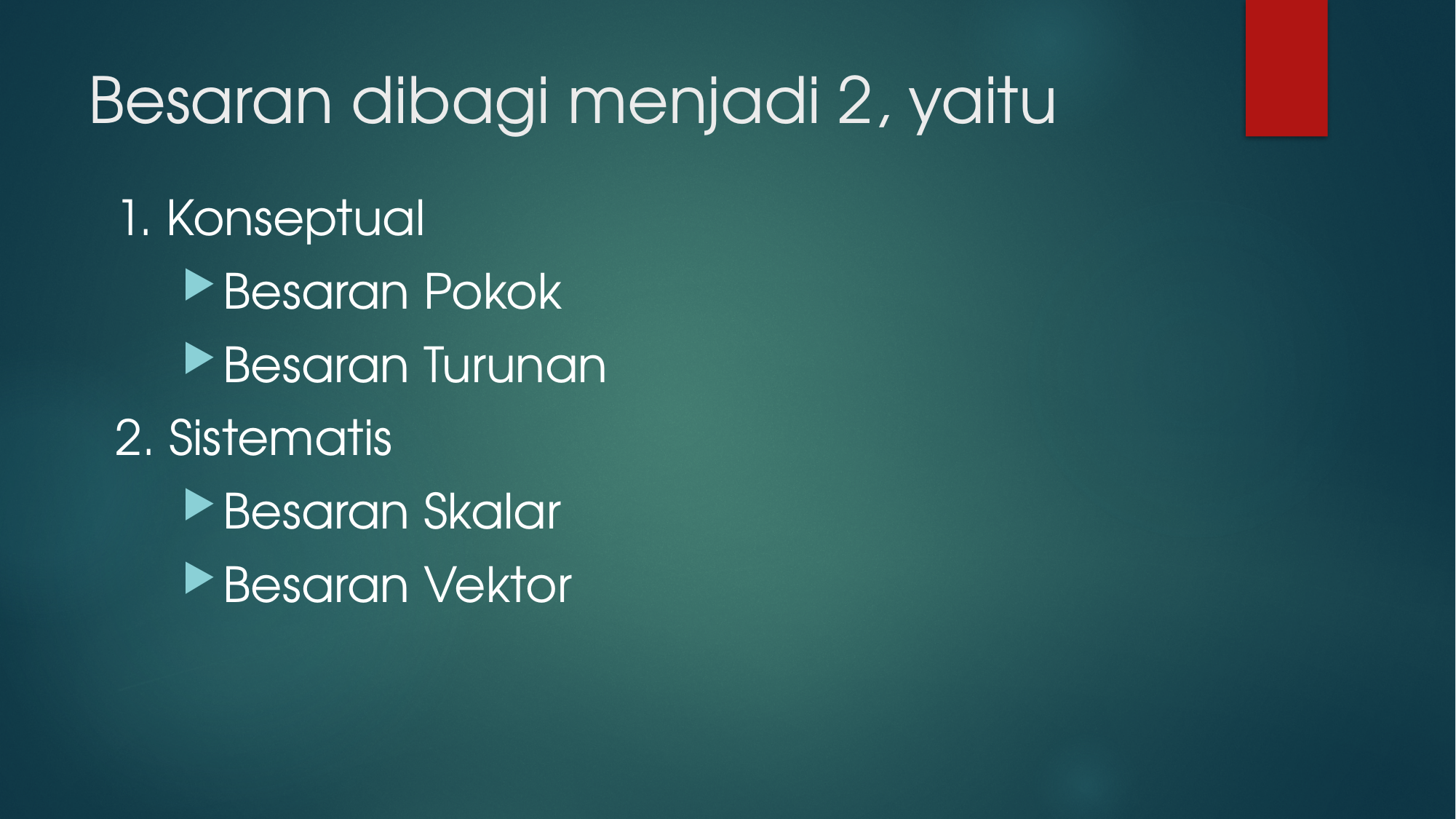

# Besaran dibagi menjadi 2, yaitu
1. Konseptual
Besaran Pokok
Besaran Turunan
2. Sistematis
Besaran Skalar
Besaran Vektor